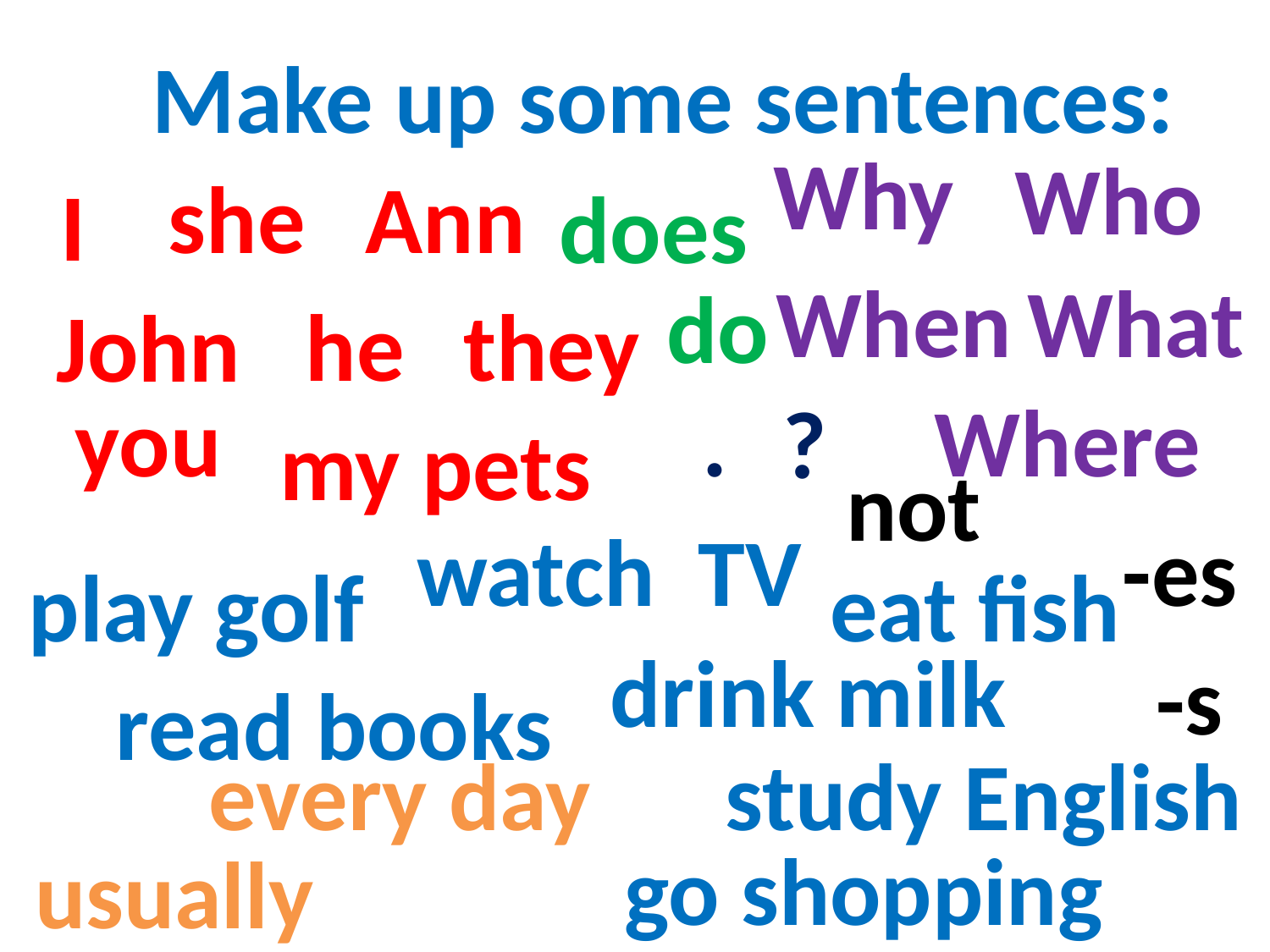

Make up some sentences:
Why
Who
she
Ann
I
does
When
What
do
they
he
John
.
Where
you
?
my pets
not
watch  TV
-es
play golf
eat fish
drink milk
-s
read books
every day
study English
go shopping
usually